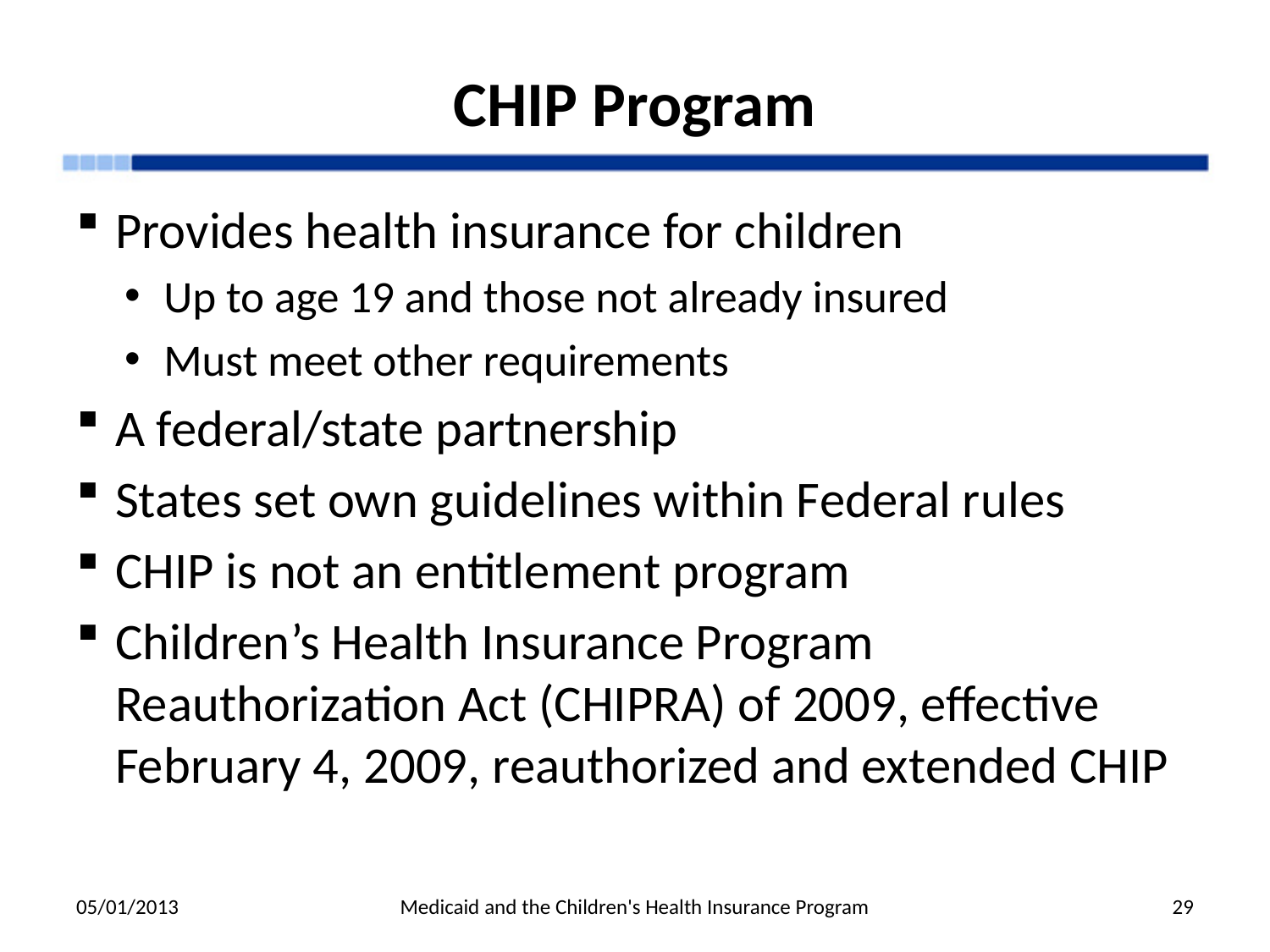

# CHIP Program
Provides health insurance for children
Up to age 19 and those not already insured
Must meet other requirements
A federal/state partnership
States set own guidelines within Federal rules
CHIP is not an entitlement program
Children’s Health Insurance Program Reauthorization Act (CHIPRA) of 2009, effective February 4, 2009, reauthorized and extended CHIP

05/01/2013
Medicaid and the Children's Health Insurance Program
29